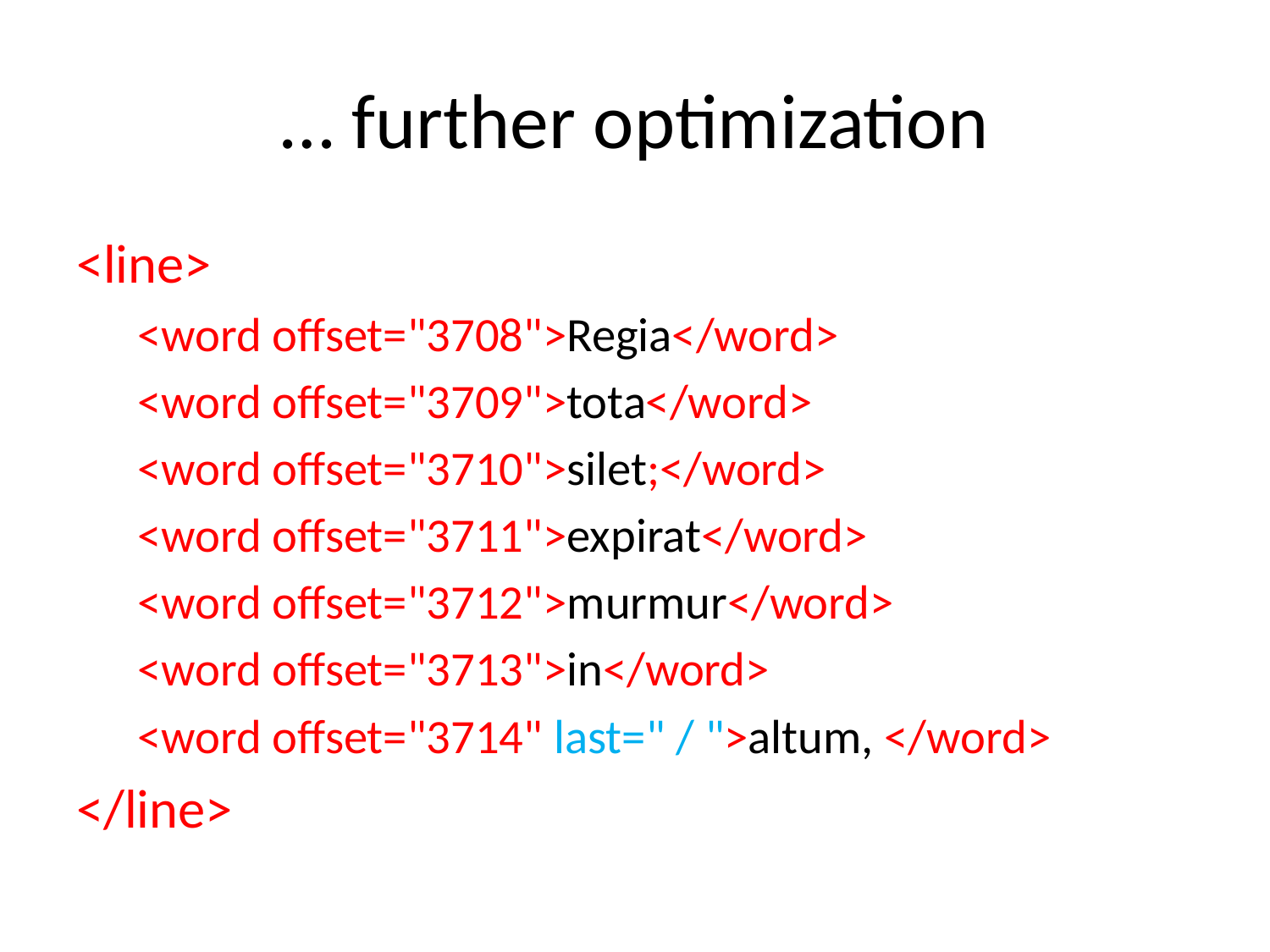

# … further optimization
<line>
<word offset="3708">Regia</word>
<word offset="3709">tota</word>
<word offset="3710">silet;</word>
<word offset="3711">expirat</word>
<word offset="3712">murmur</word>
<word offset="3713">in</word>
<word offset="3714" last=" / ">altum, </word>
</line>